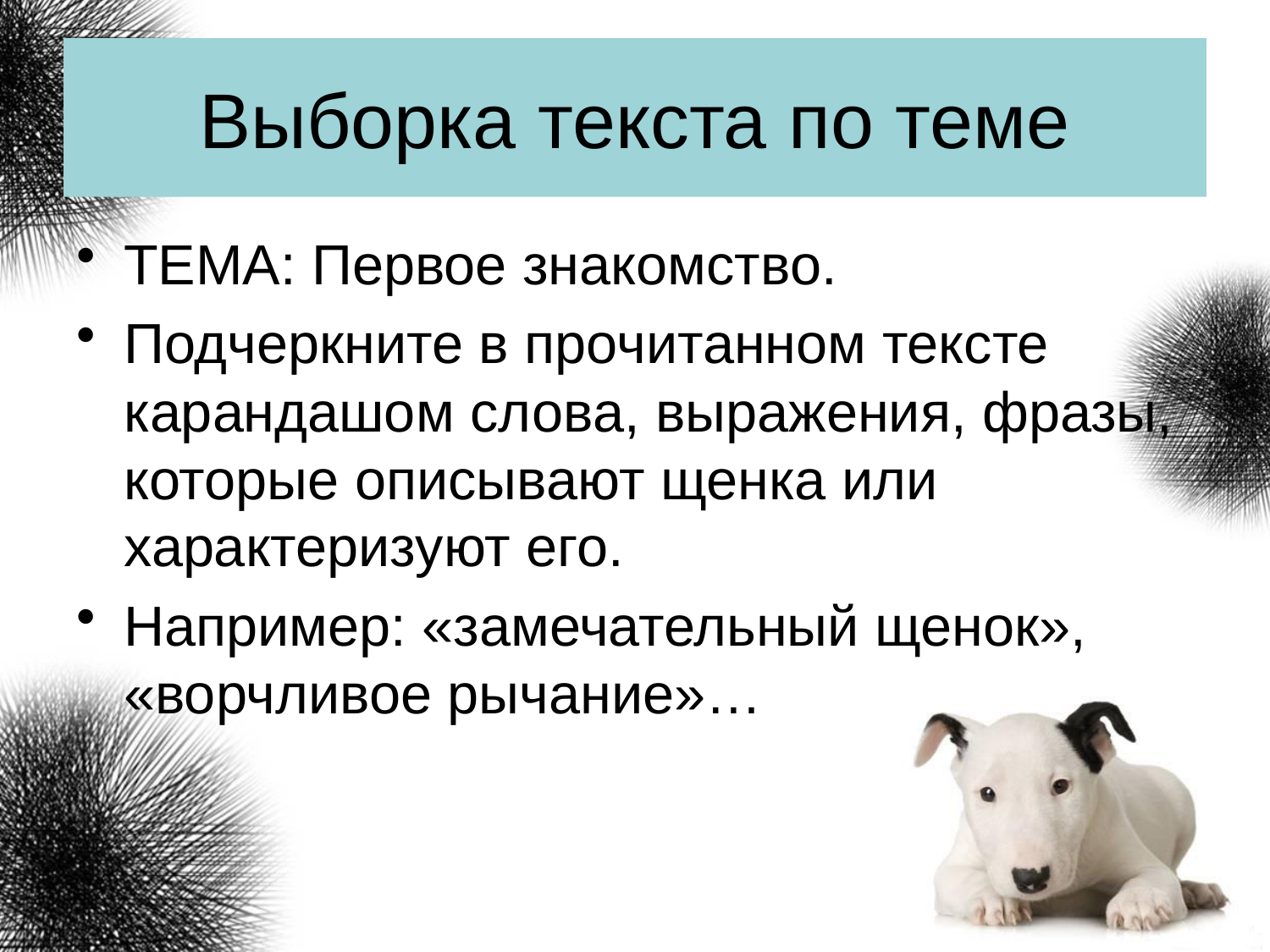

# Выборка текста по теме
ТЕМА: Первое знакомство.
Подчеркните в прочитанном тексте карандашом слова, выражения, фразы, которые описывают щенка или характеризуют его.
Например: «замечательный щенок», «ворчливое рычание»…